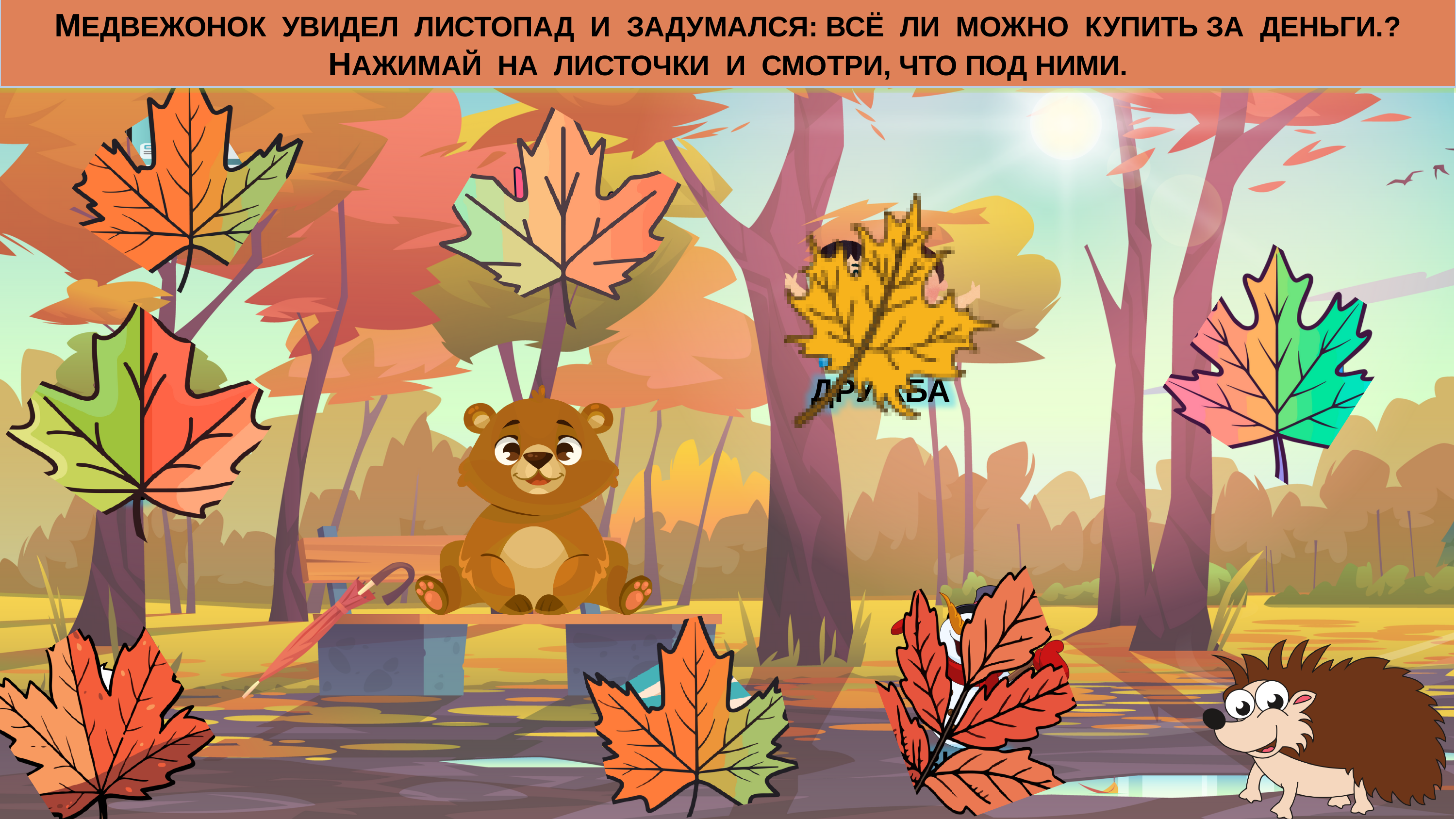

МЕДВЕЖОНОК  УВИДЕЛ  ЛИСТОПАД  И  ЗАДУМАЛСЯ: ВСЁ  ЛИ  МОЖНО  КУПИТЬ ЗА  ДЕНЬГИ.?
НАЖИМАЙ  НА  ЛИСТОЧКИ  И  СМОТРИ, ЧТО ПОД НИМИ.

ДРУЖБА

ЛЮБОВЬ

ЗИМА